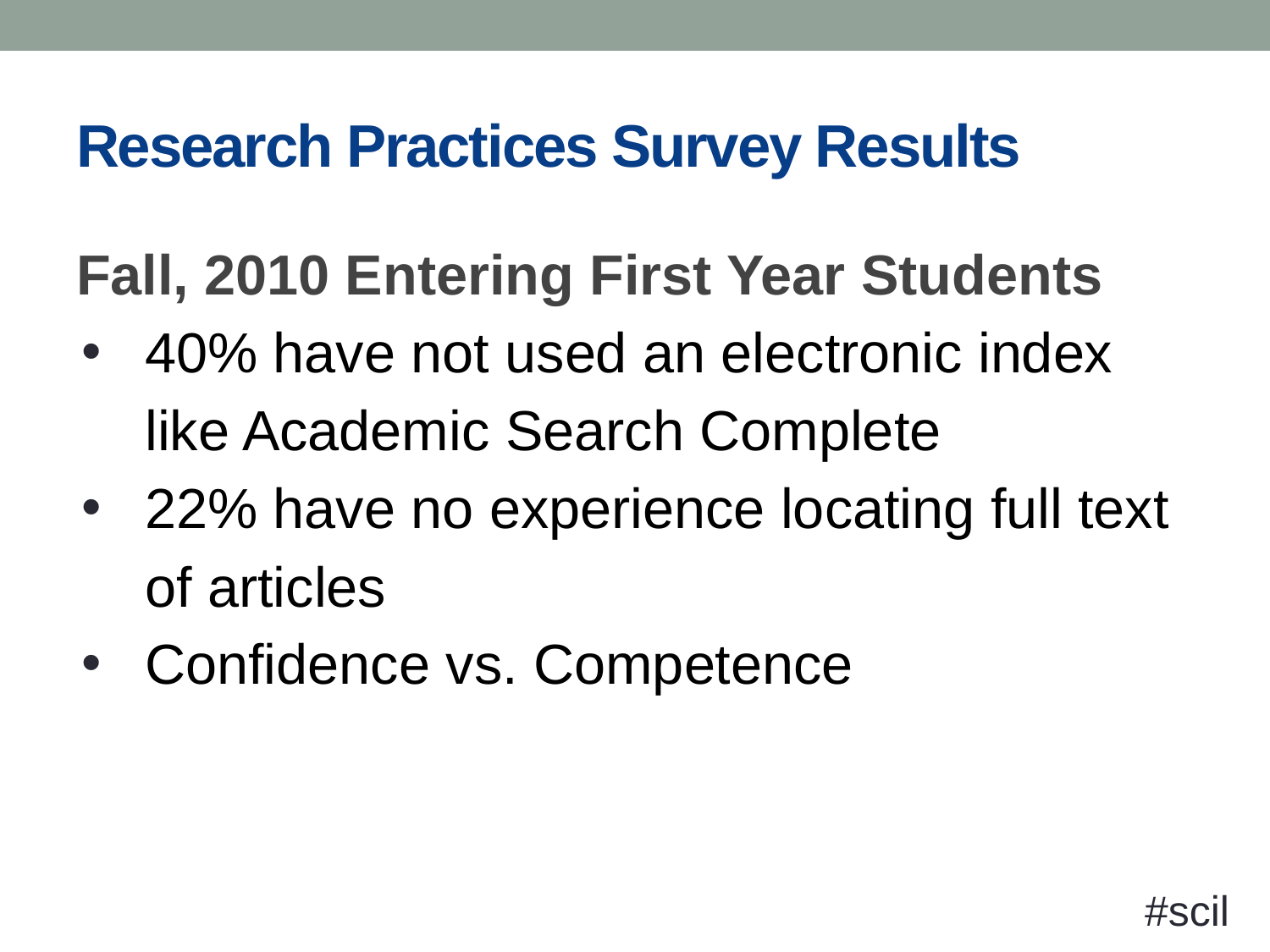

# Research Practices Survey Results
Fall, 2010 Entering First Year Students
40% have not used an electronic index like Academic Search Complete
22% have no experience locating full text of articles
Confidence vs. Competence
#scil